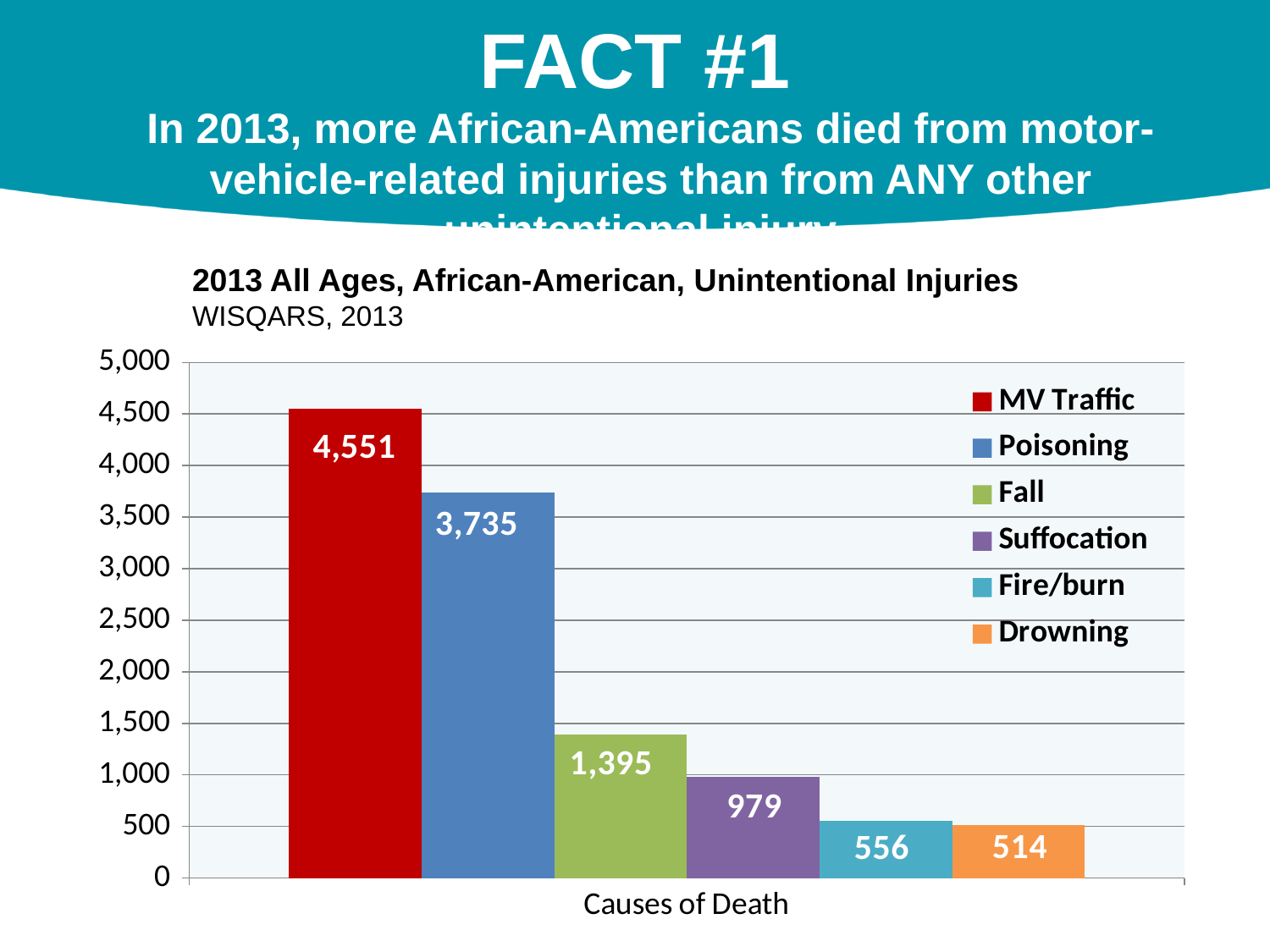

# FACT #1
In 2013, more African-Americans died from motor-vehicle-related injuries than from ANY other unintentional injury.
2013 All Ages, African-American, Unintentional Injuries
WISQARS, 2013

### Chart

| Category | MV Traffic | Poisoning | Fall | Suffocation | Fire/burn | Drowning |
|---|---|---|---|---|---|---|
| Causes of Death | 4551.0 | 3735.0 | 1395.0 | 979.0 | 556.0 | 514.0 |